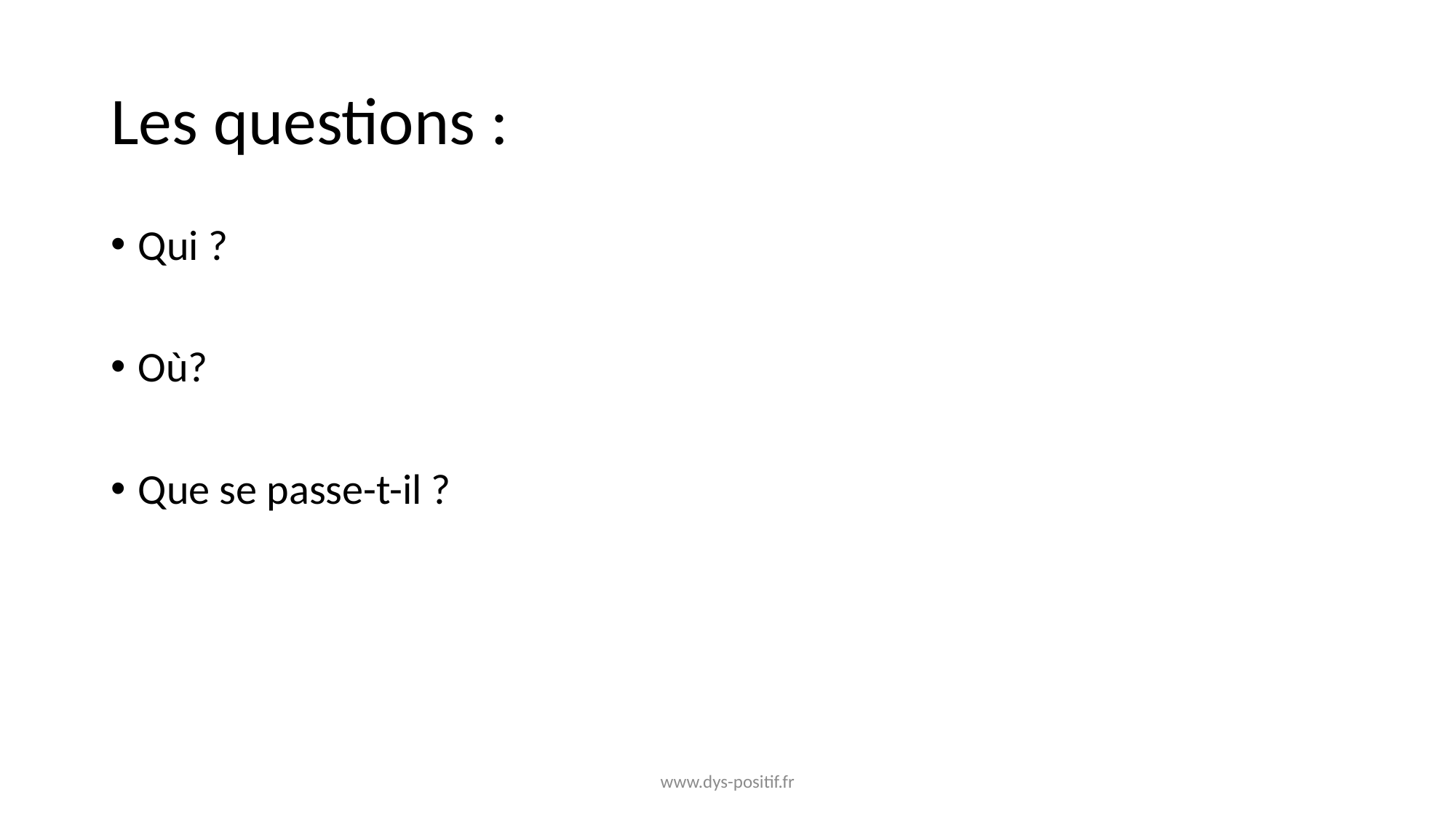

# Les questions :
Qui ?

Où?

Que se passe-t-il ?
www.dys-positif.fr